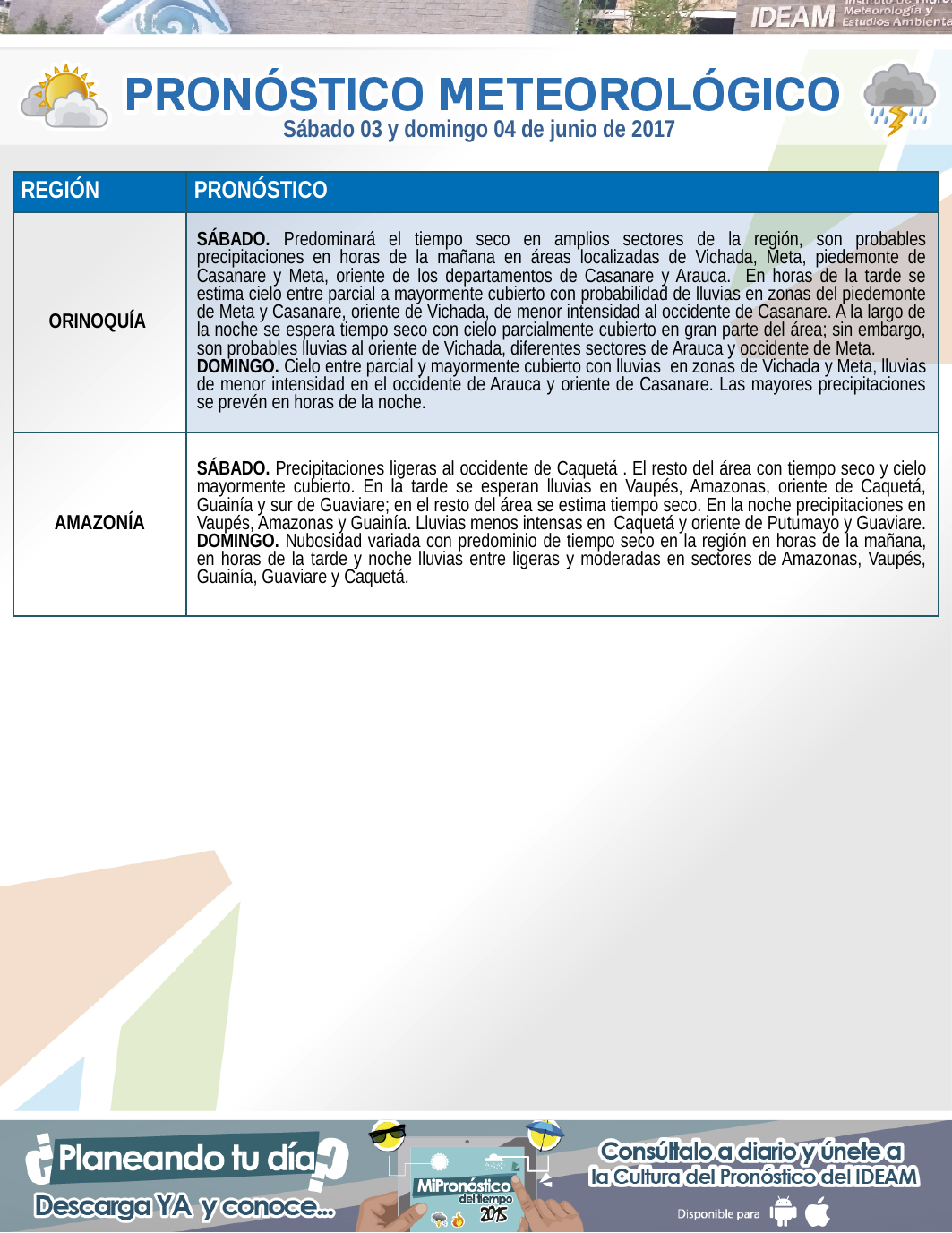

Sábado 03 y domingo 04 de junio de 2017
| REGIÓN | PRONÓSTICO |
| --- | --- |
| ORINOQUÍA | SÁBADO. Predominará el tiempo seco en amplios sectores de la región, son probables precipitaciones en horas de la mañana en áreas localizadas de Vichada, Meta, piedemonte de Casanare y Meta, oriente de los departamentos de Casanare y Arauca. En horas de la tarde se estima cielo entre parcial a mayormente cubierto con probabilidad de lluvias en zonas del piedemonte de Meta y Casanare, oriente de Vichada, de menor intensidad al occidente de Casanare. A la largo de la noche se espera tiempo seco con cielo parcialmente cubierto en gran parte del área; sin embargo, son probables lluvias al oriente de Vichada, diferentes sectores de Arauca y occidente de Meta. DOMINGO. Cielo entre parcial y mayormente cubierto con lluvias en zonas de Vichada y Meta, lluvias de menor intensidad en el occidente de Arauca y oriente de Casanare. Las mayores precipitaciones se prevén en horas de la noche. |
| AMAZONÍA | SÁBADO. Precipitaciones ligeras al occidente de Caquetá . El resto del área con tiempo seco y cielo mayormente cubierto. En la tarde se esperan lluvias en Vaupés, Amazonas, oriente de Caquetá, Guainía y sur de Guaviare; en el resto del área se estima tiempo seco. En la noche precipitaciones en Vaupés, Amazonas y Guainía. Lluvias menos intensas en Caquetá y oriente de Putumayo y Guaviare. DOMINGO. Nubosidad variada con predominio de tiempo seco en la región en horas de la mañana, en horas de la tarde y noche lluvias entre ligeras y moderadas en sectores de Amazonas, Vaupés, Guainía, Guaviare y Caquetá. |